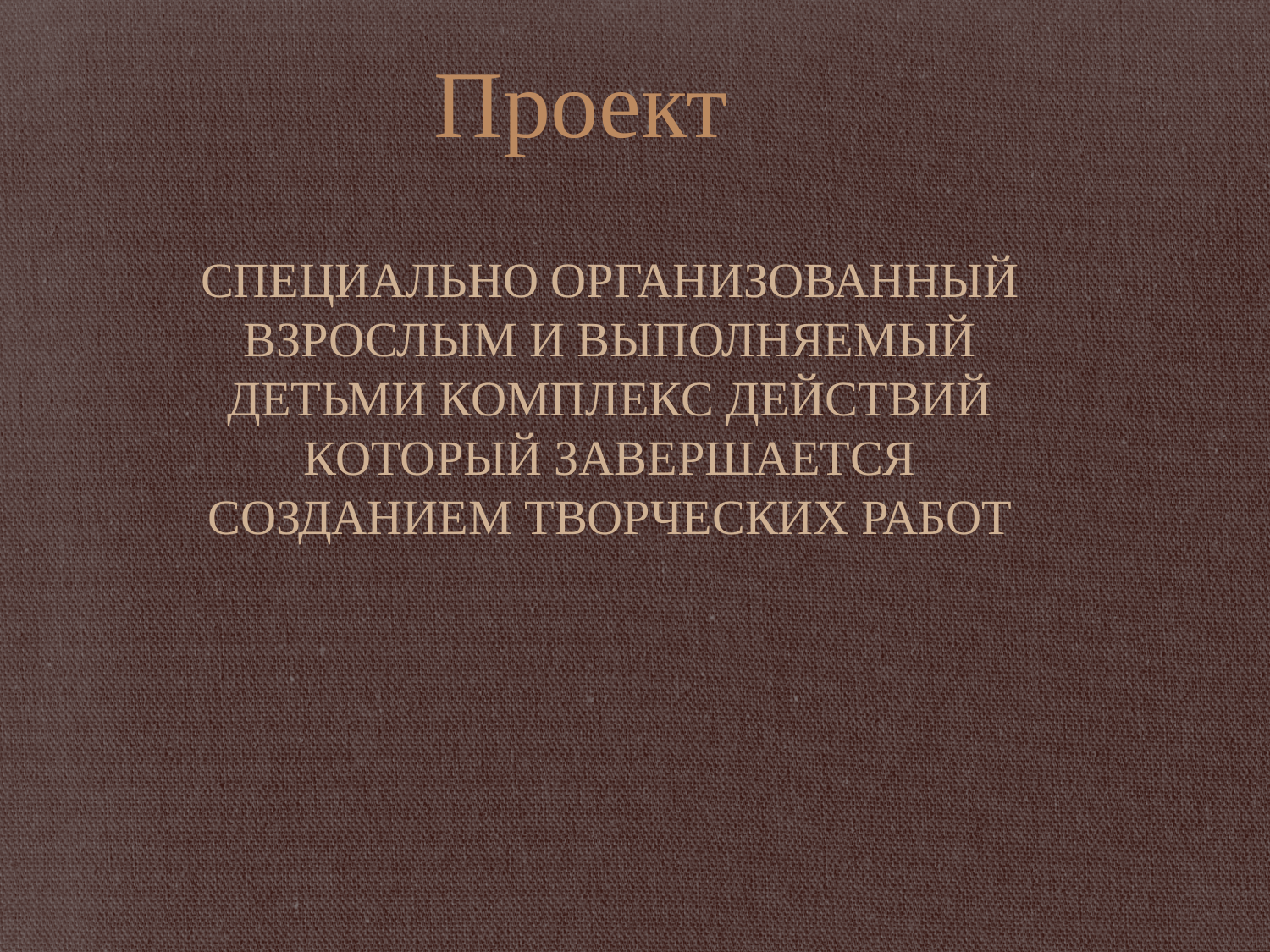

Проект
специально организованный взрослым и выполняемый детьми комплекс действий Который завершается созданием творческих работ